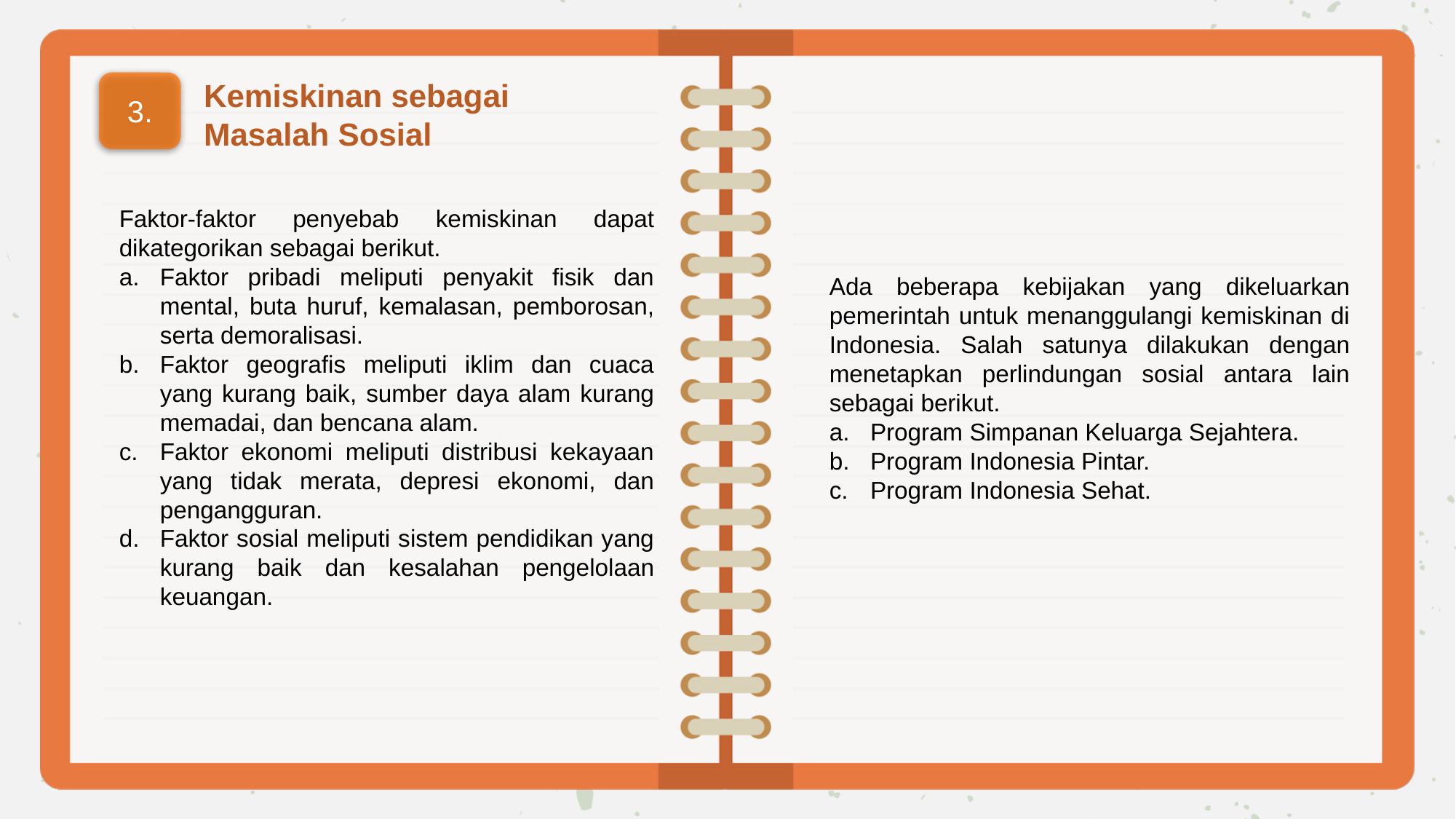

Kemiskinan sebagai Masalah Sosial
3.
Faktor-faktor penyebab kemiskinan dapat dikategorikan sebagai berikut.
Faktor pribadi meliputi penyakit fisik dan mental, buta huruf, kemalasan, pemborosan, serta demoralisasi.
Faktor geografis meliputi iklim dan cuaca yang kurang baik, sumber daya alam kurang memadai, dan bencana alam.
Faktor ekonomi meliputi distribusi kekayaan yang tidak merata, depresi ekonomi, dan pengangguran.
Faktor sosial meliputi sistem pendidikan yang kurang baik dan kesalahan pengelolaan keuangan.
Ada beberapa kebijakan yang dikeluarkan pemerintah untuk menanggulangi kemiskinan di Indonesia. Salah satunya dilakukan dengan menetapkan perlindungan sosial antara lain sebagai berikut.
Program Simpanan Keluarga Sejahtera.
Program Indonesia Pintar.
Program Indonesia Sehat.